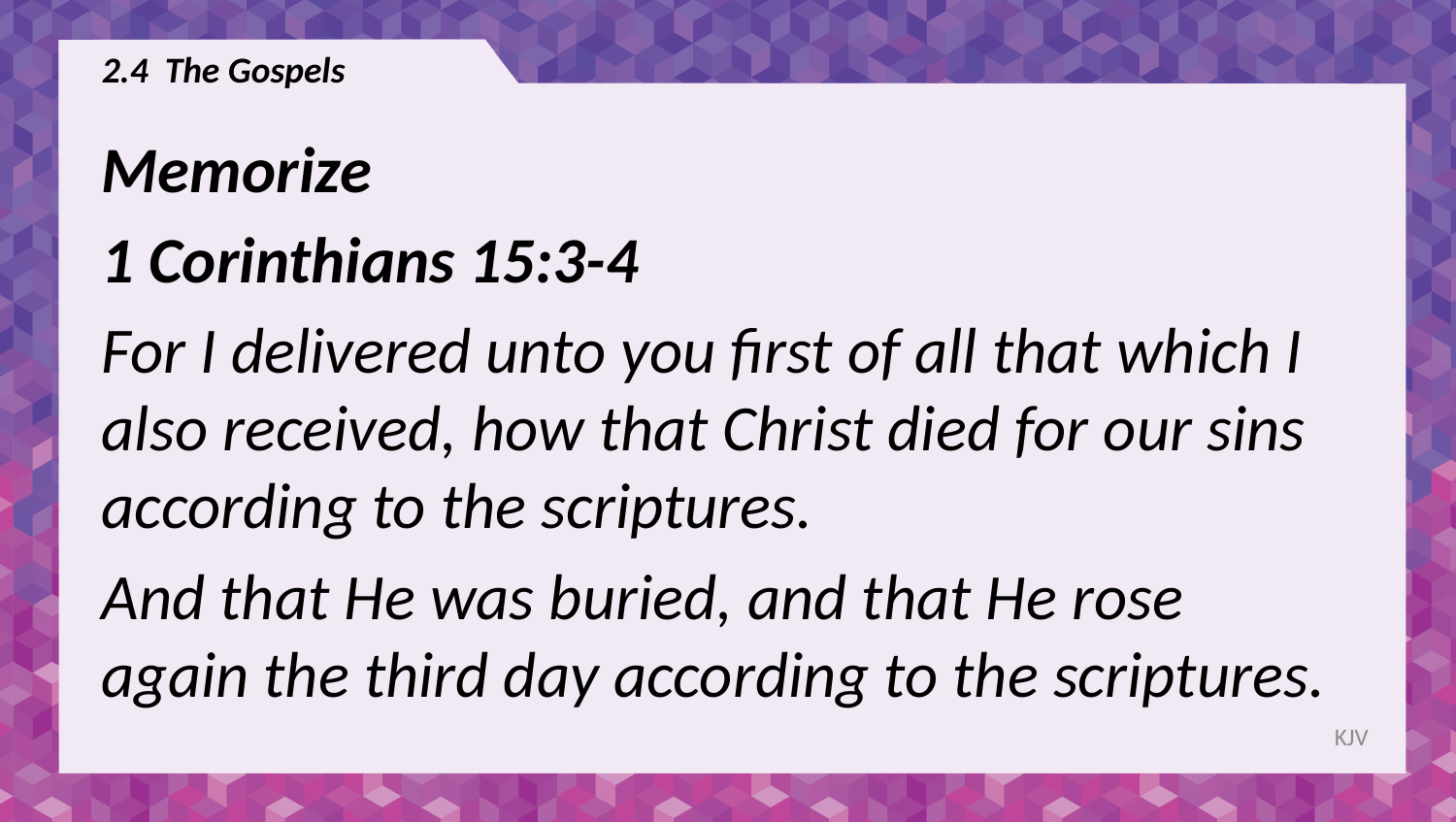

# 2.4  The Gospels
Memorize
1 Corinthians 15:3-4
For I delivered unto you first of all that which I also received, how that Christ died for our sins according to the scriptures.
And that He was buried, and that He rose again the third day according to the scriptures.
KJV